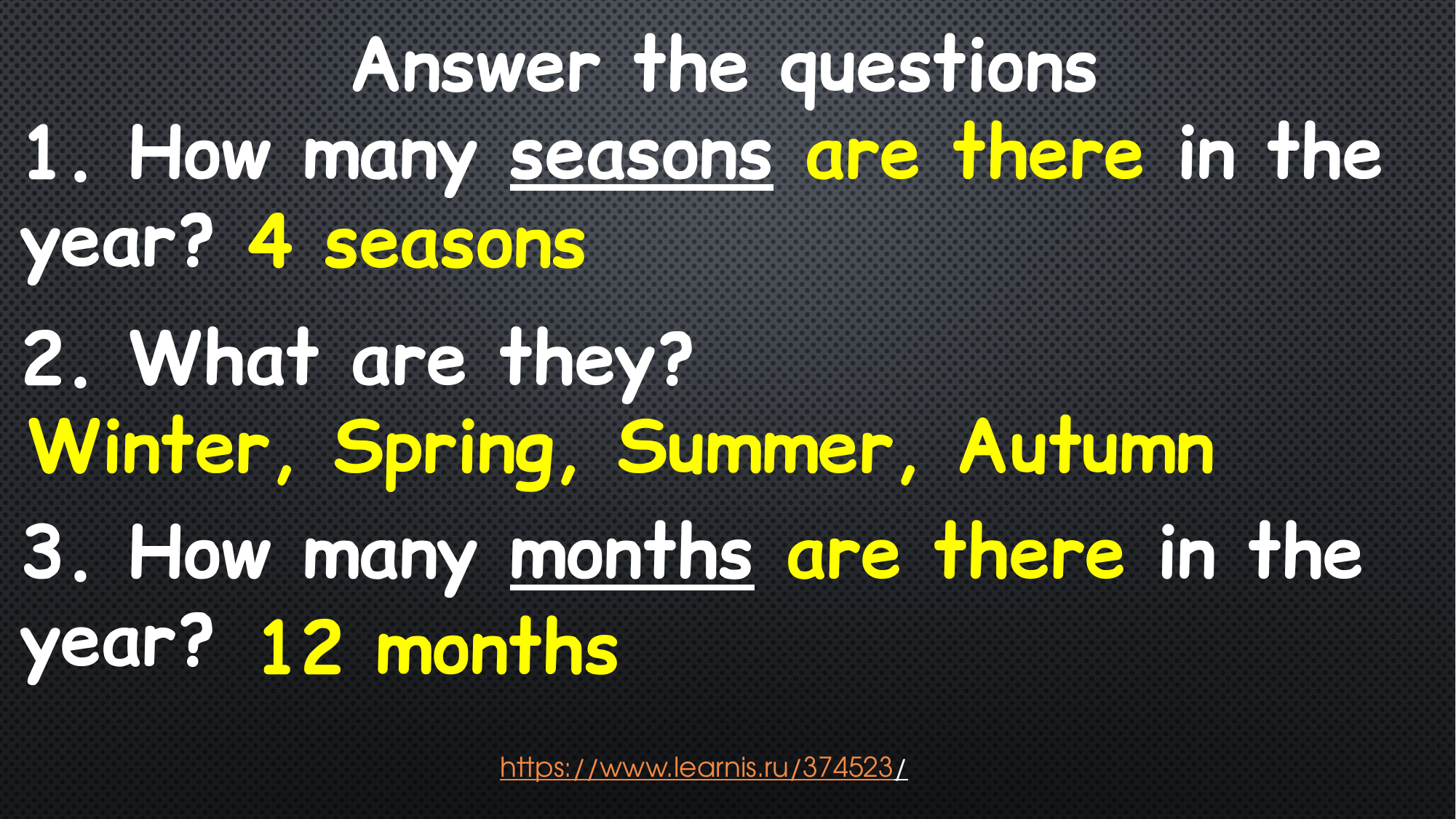

Answer the questions
1. How many seasons are there in the year?
4 seasons
2. What are they?

Winter, Spring, Summer, Autumn
3. How many months are there in the year?
12 months
https://www.learnis.ru/374523/